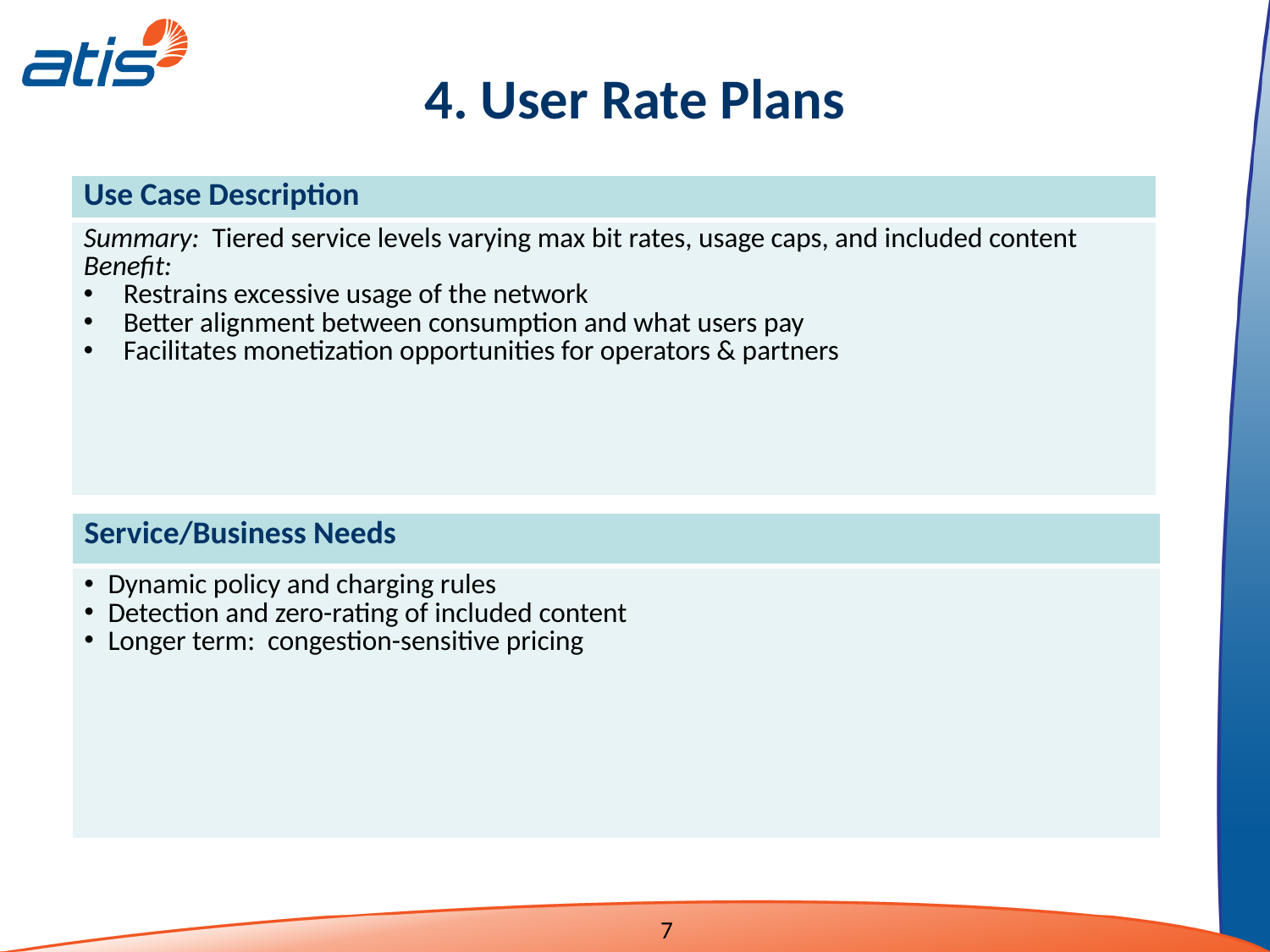

4. User Rate Plans
| Use Case Description |
| --- |
| Summary: Tiered service levels varying max bit rates, usage caps, and included content Benefit: Restrains excessive usage of the network Better alignment between consumption and what users pay Facilitates monetization opportunities for operators & partners |
| Service/Business Needs |
| --- |
| Dynamic policy and charging rules Detection and zero-rating of included content Longer term: congestion-sensitive pricing |
7